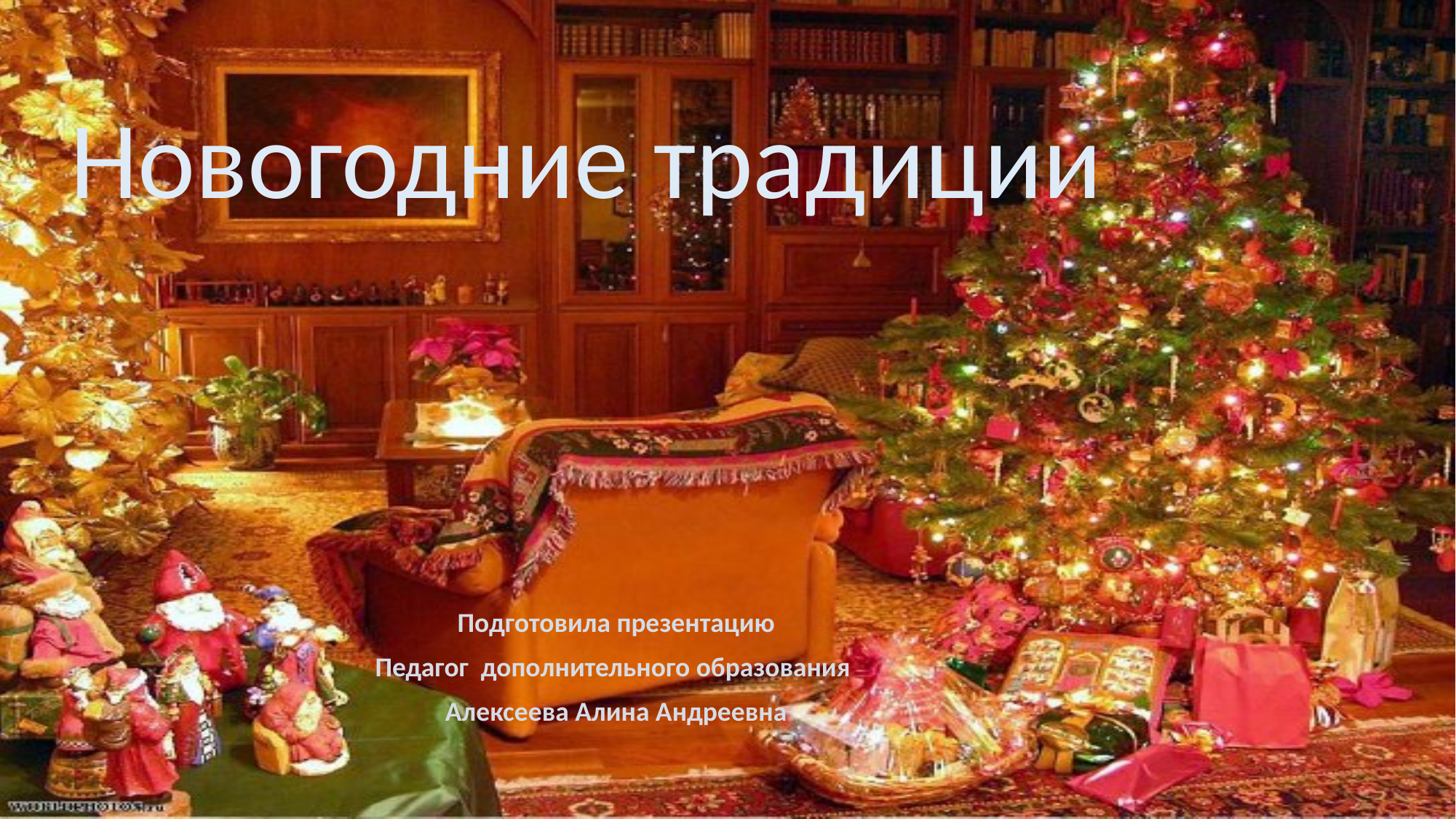

# Новогодние традиции
Подготовила презентацию
Педагог  дополнительного образования
Алексеева Алина Андреевна